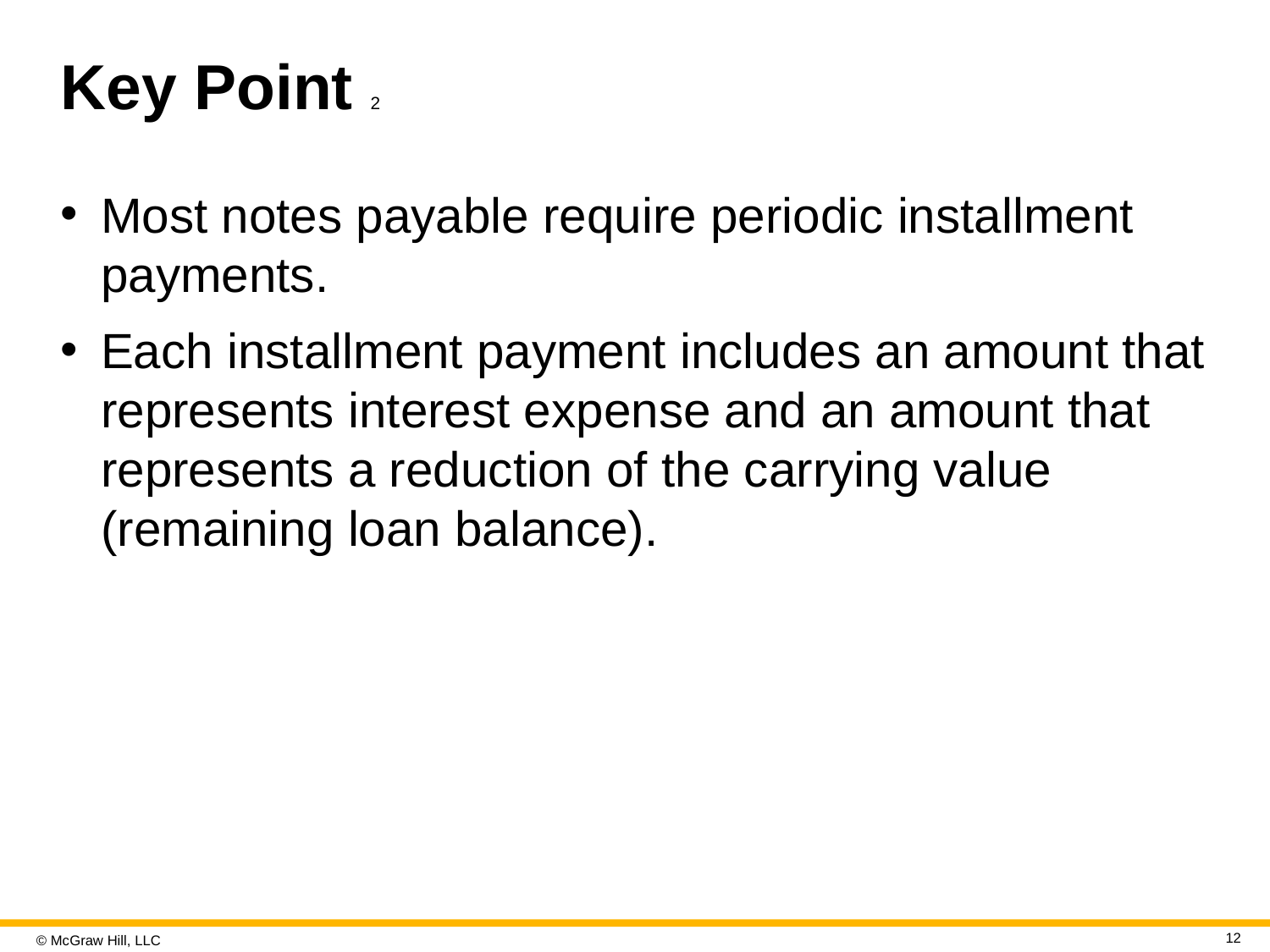

# Key Point 2
Most notes payable require periodic installment payments.
Each installment payment includes an amount that represents interest expense and an amount that represents a reduction of the carrying value (remaining loan balance).
12